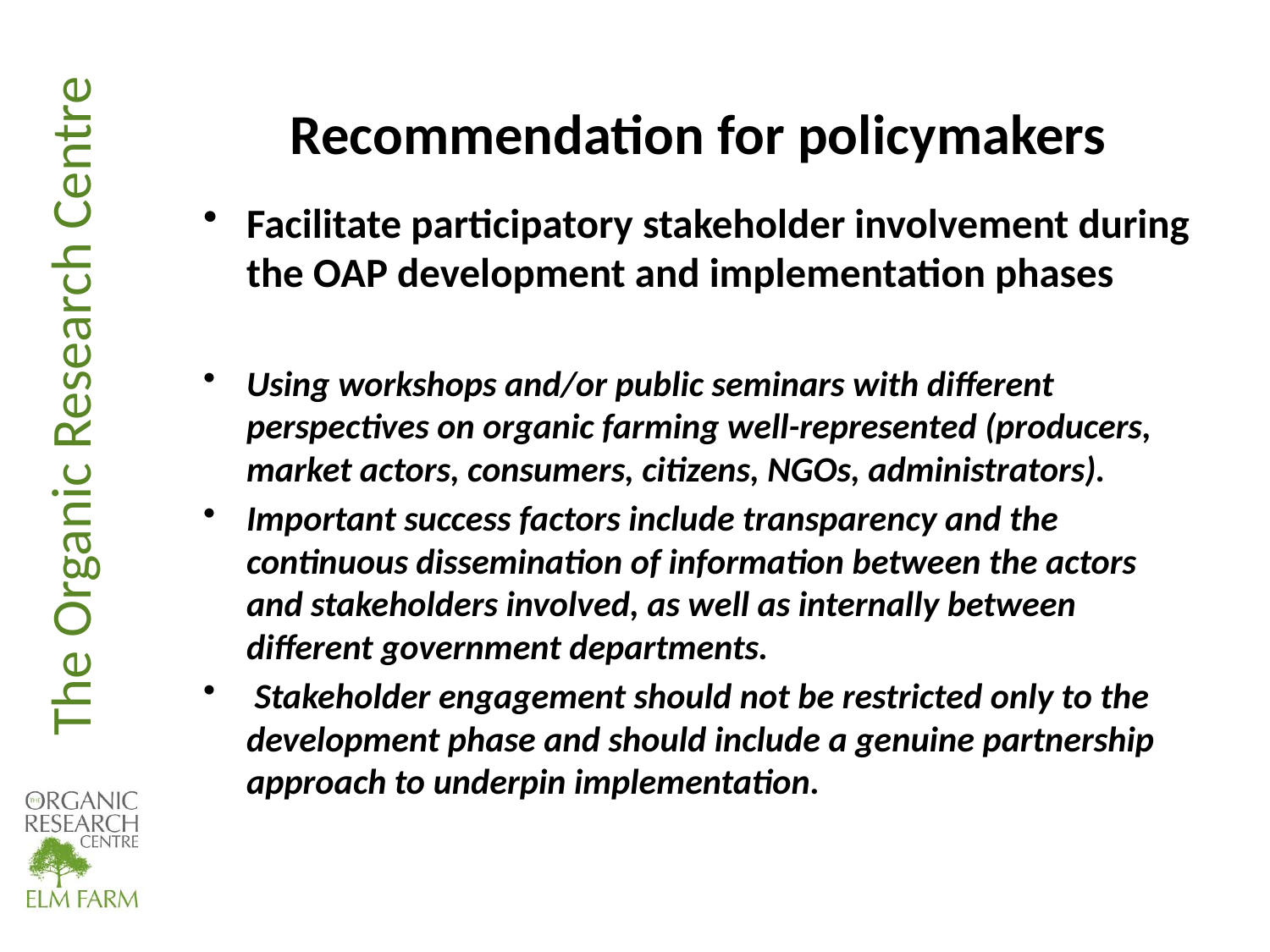

# Recommendation for policymakers
Facilitate participatory stakeholder involvement during the OAP development and implementation phases

Using workshops and/or public seminars with different perspectives on organic farming well-represented (producers, market actors, consumers, citizens, NGOs, administrators).
Important success factors include transparency and the continuous dissemination of information between the actors and stakeholders involved, as well as internally between different government departments.
 Stakeholder engagement should not be restricted only to the development phase and should include a genuine partnership approach to underpin implementation.